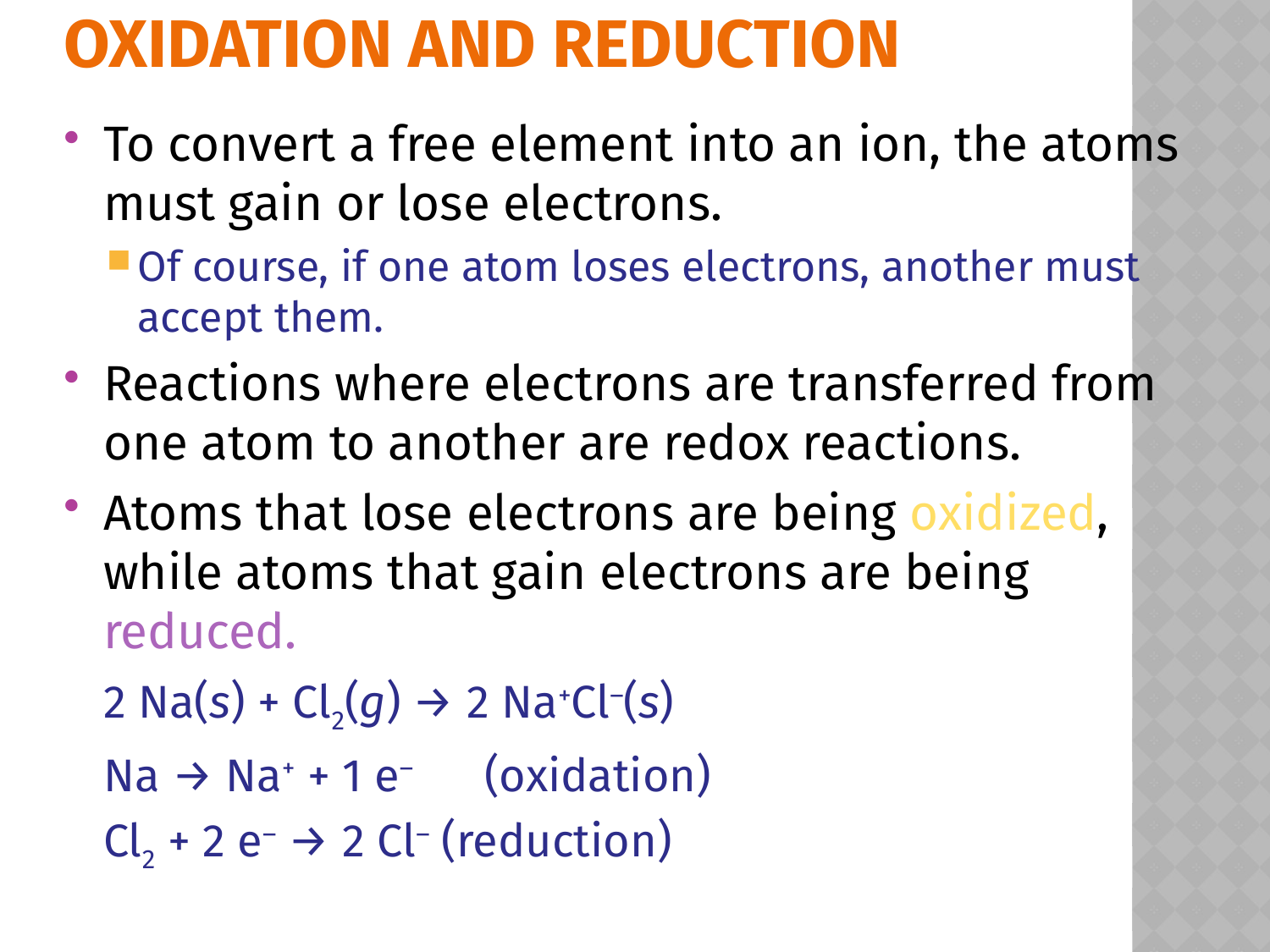

# Oxidation and Reduction
To convert a free element into an ion, the atoms must gain or lose electrons.
Of course, if one atom loses electrons, another must accept them.
Reactions where electrons are transferred from one atom to another are redox reactions.
Atoms that lose electrons are being oxidized, while atoms that gain electrons are being reduced.
	2 Na(s) + Cl2(g) → 2 Na+Cl–(s)
	Na → Na+ + 1 e– 	(oxidation)
	Cl2 + 2 e– → 2 Cl– (reduction)